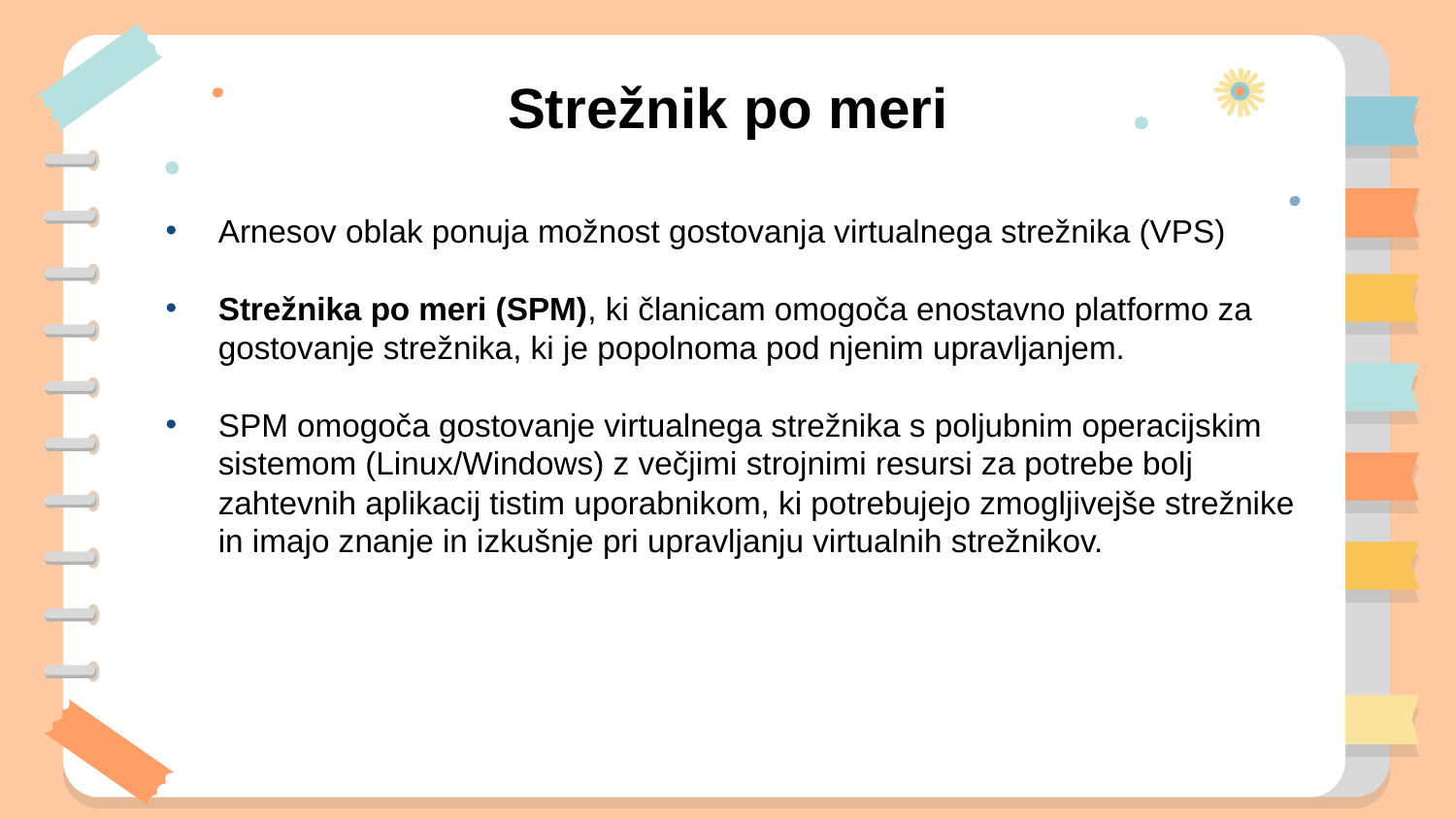

# Strežnik po meri
Arnesov oblak ponuja možnost gostovanja virtualnega strežnika (VPS)

Strežnika po meri (SPM), ki članicam omogoča enostavno platformo za gostovanje strežnika, ki je popolnoma pod njenim upravljanjem.

SPM omogoča gostovanje virtualnega strežnika s poljubnim operacijskim sistemom (Linux/Windows) z večjimi strojnimi resursi za potrebe bolj zahtevnih aplikacij tistim uporabnikom, ki potrebujejo zmogljivejše strežnike in imajo znanje in izkušnje pri upravljanju virtualnih strežnikov.